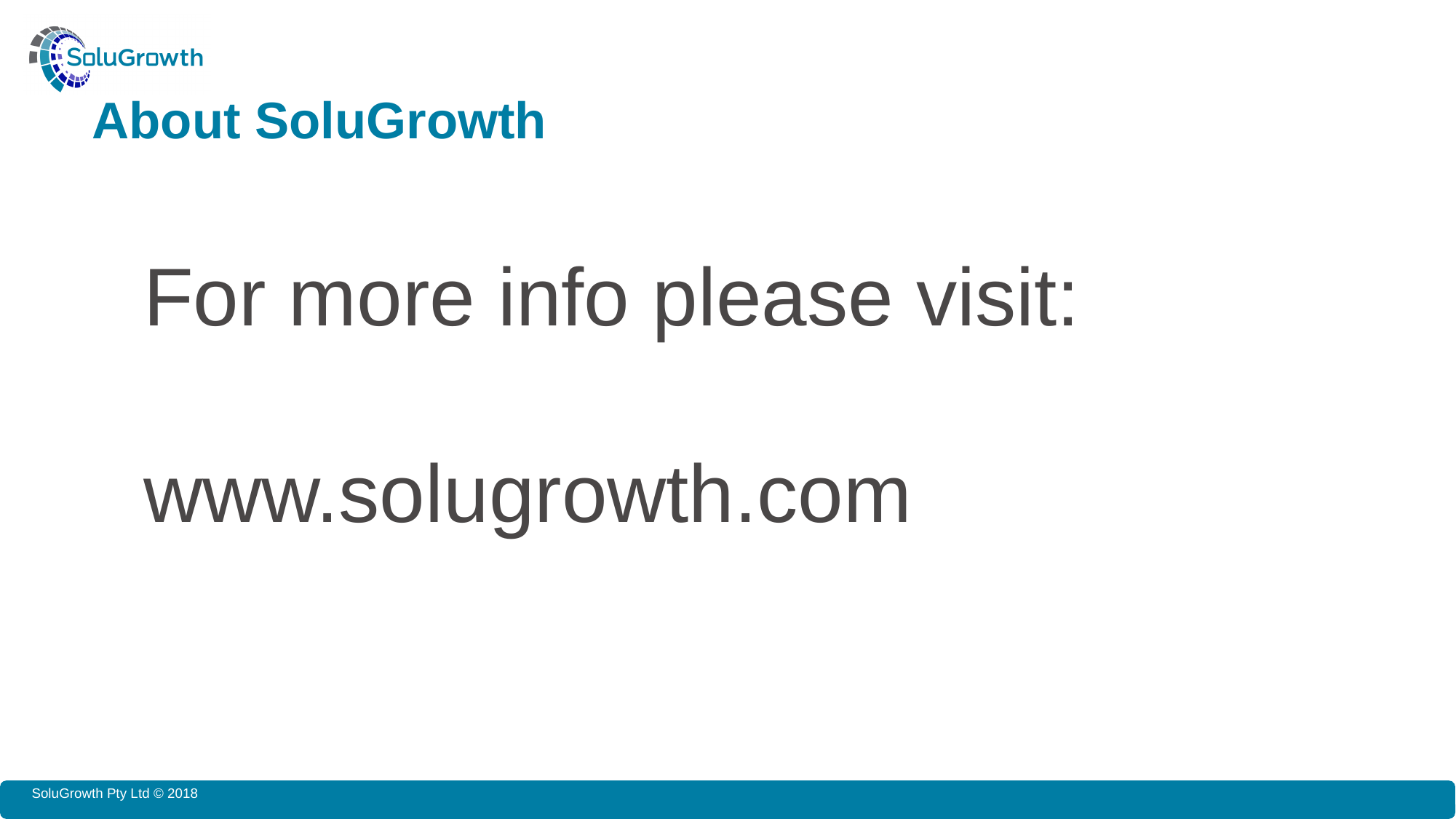

# About SoluGrowth
For more info please visit:

www.solugrowth.com